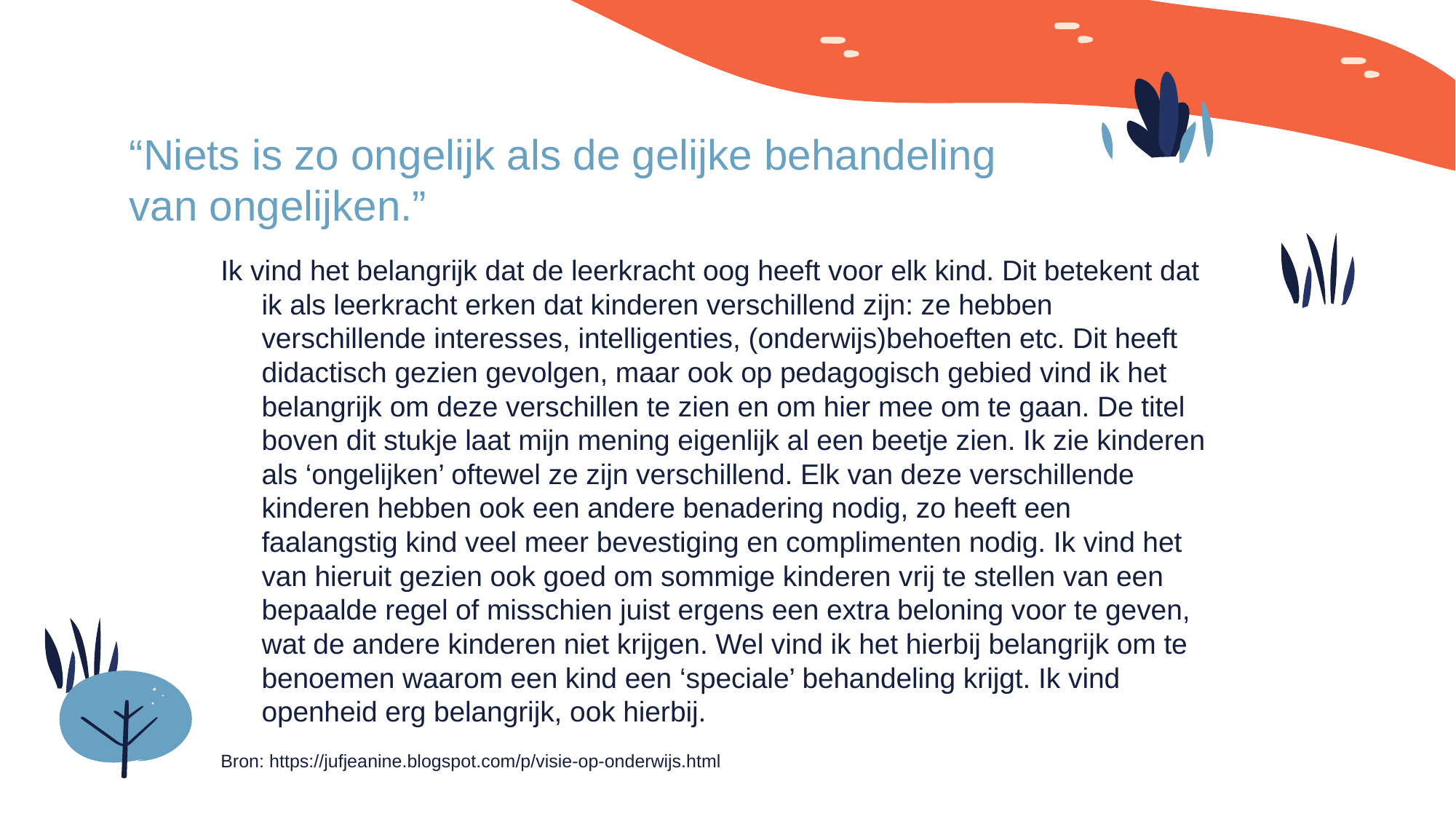

# “Niets is zo ongelijk als de gelijke behandeling van ongelijken.”

Ik vind het belangrijk dat de leerkracht oog heeft voor elk kind. Dit betekent dat ik als leerkracht erken dat kinderen verschillend zijn: ze hebben verschillende interesses, intelligenties, (onderwijs)behoeften etc. Dit heeft didactisch gezien gevolgen, maar ook op pedagogisch gebied vind ik het belangrijk om deze verschillen te zien en om hier mee om te gaan. De titel boven dit stukje laat mijn mening eigenlijk al een beetje zien. Ik zie kinderen als ‘ongelijken’ oftewel ze zijn verschillend. Elk van deze verschillende kinderen hebben ook een andere benadering nodig, zo heeft een faalangstig kind veel meer bevestiging en complimenten nodig. Ik vind het van hieruit gezien ook goed om sommige kinderen vrij te stellen van een bepaalde regel of misschien juist ergens een extra beloning voor te geven, wat de andere kinderen niet krijgen. Wel vind ik het hierbij belangrijk om te benoemen waarom een kind een ‘speciale’ behandeling krijgt. Ik vind openheid erg belangrijk, ook hierbij.

Bron: https://jufjeanine.blogspot.com/p/visie-op-onderwijs.html